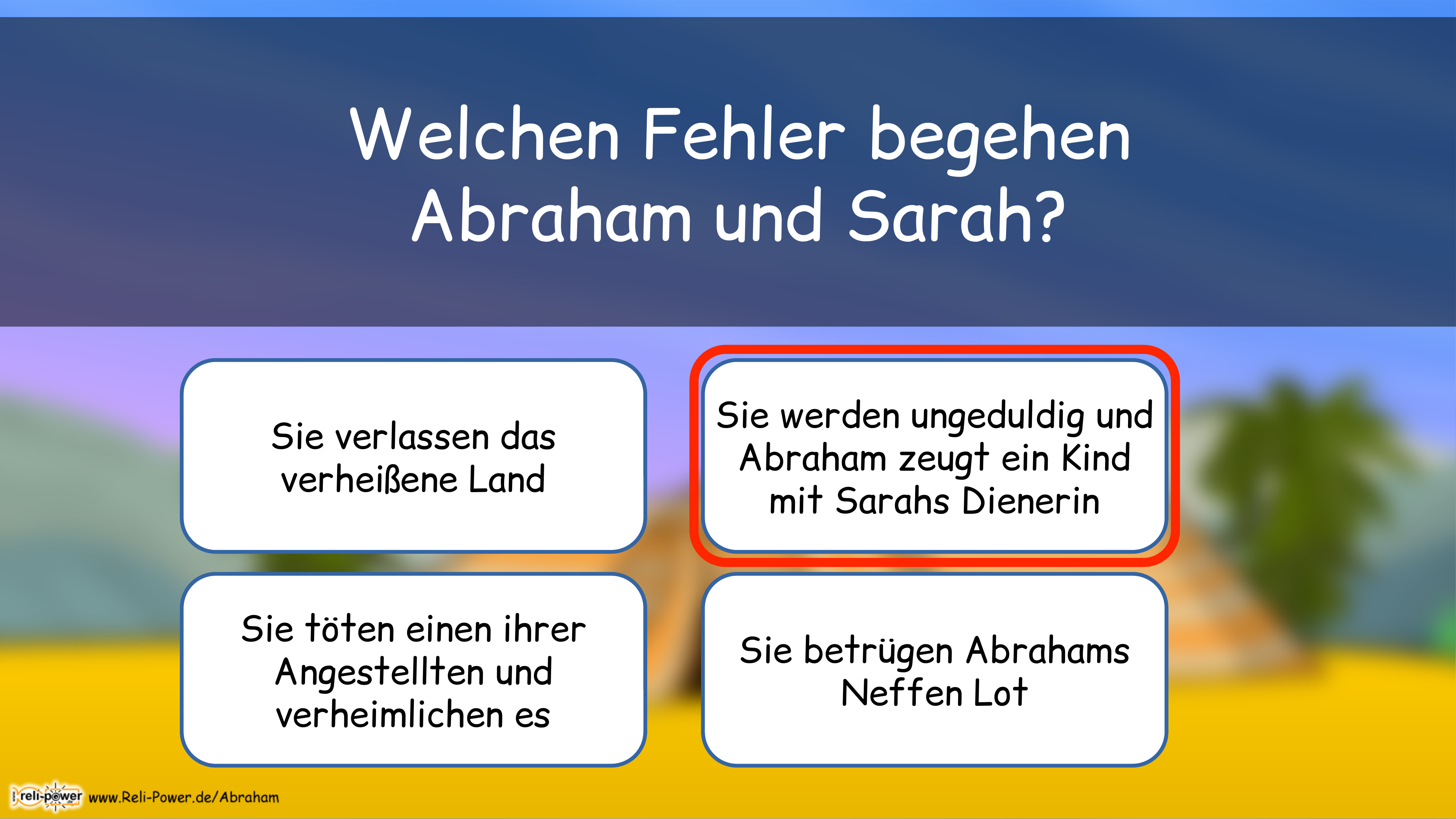

Welchen Fehler begehen
Abraham und Sarah?

Sie verlassen das verheißene Land
Sie werden ungeduldig und Abraham zeugt ein Kind mit Sarahs Dienerin
Sie töten einen ihrer Angestellten und verheimlichen es
Sie betrügen Abrahams Neffen Lot